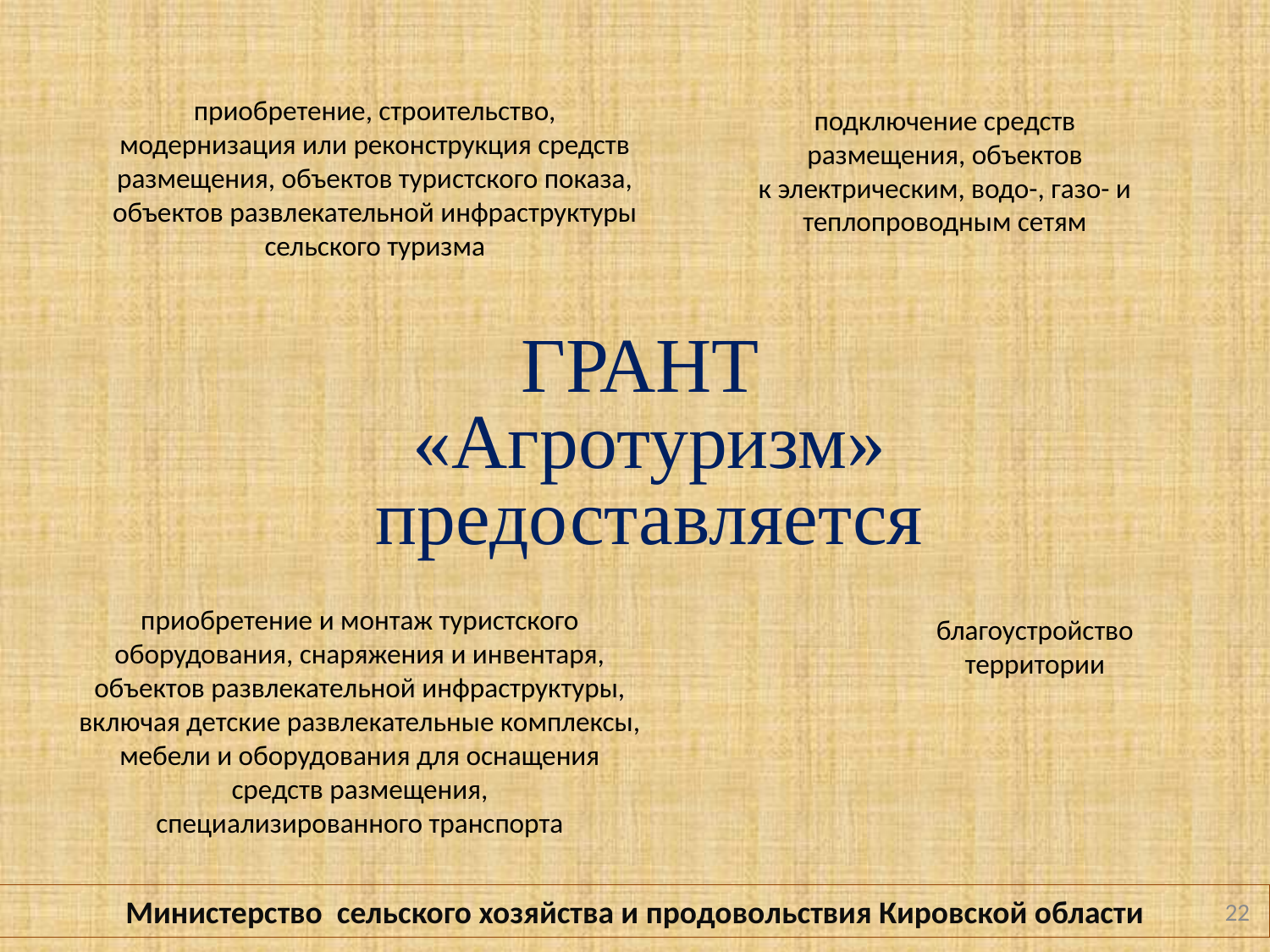

приобретение, строительство, модернизация или реконструкция средств размещения, объектов туристского показа, объектов развлекательной инфраструктуры сельского туризма

подключение средств размещения, объектов
к электрическим, водо-, газо- и теплопроводным сетям
ГРАНТ
«Агротуризм»
предоставляется
приобретение и монтаж туристского оборудования, снаряжения и инвентаря,
объектов развлекательной инфраструктуры, включая детские развлекательные комплексы, мебели и оборудования для оснащения средств размещения,
специализированного транспорта
благоустройство территории
Министерство  сельского хозяйства и продовольствия Кировской области
22